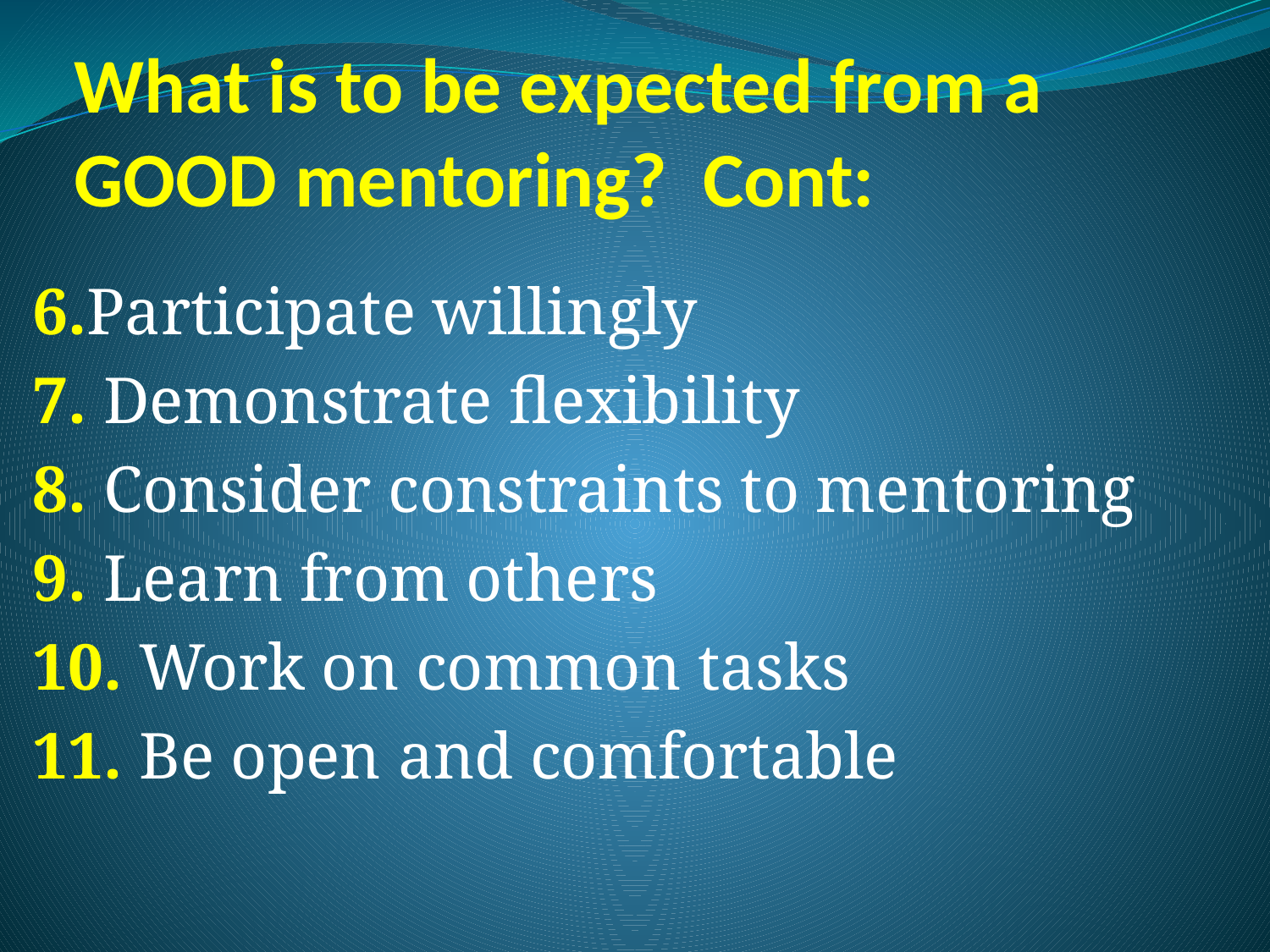

# What is to be expected from a GOOD mentoring?  Cont:
6.Participate willingly
7. Demonstrate flexibility
8. Consider constraints to mentoring
9. Learn from others
10. Work on common tasks
11. Be open and comfortable